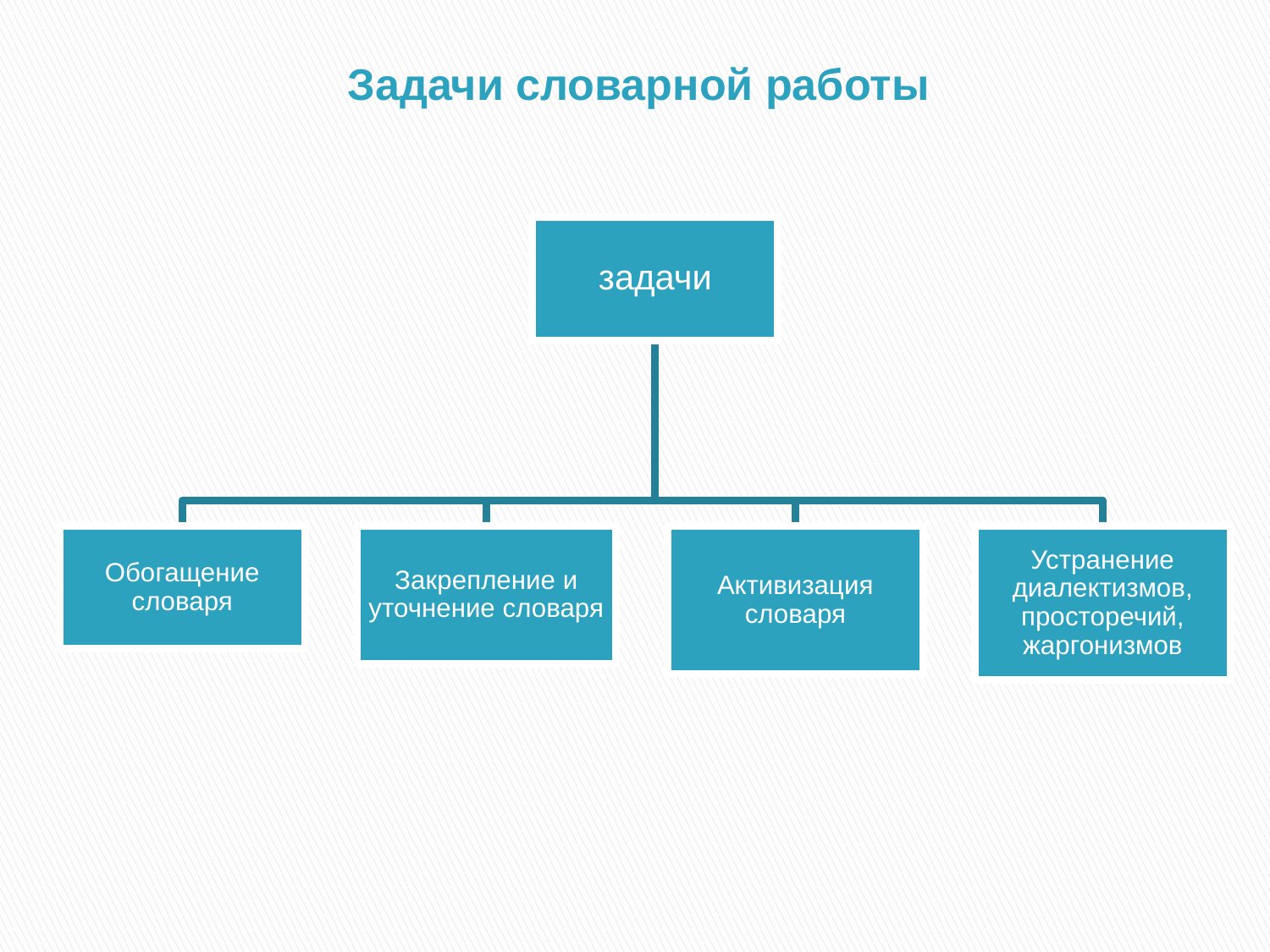

# Задачи словарной работы
задачи
Обогащение словаря
Закрепление и уточнение словаря
Активизация словаря
Устранение диалектизмов, просторечий, жаргонизмов